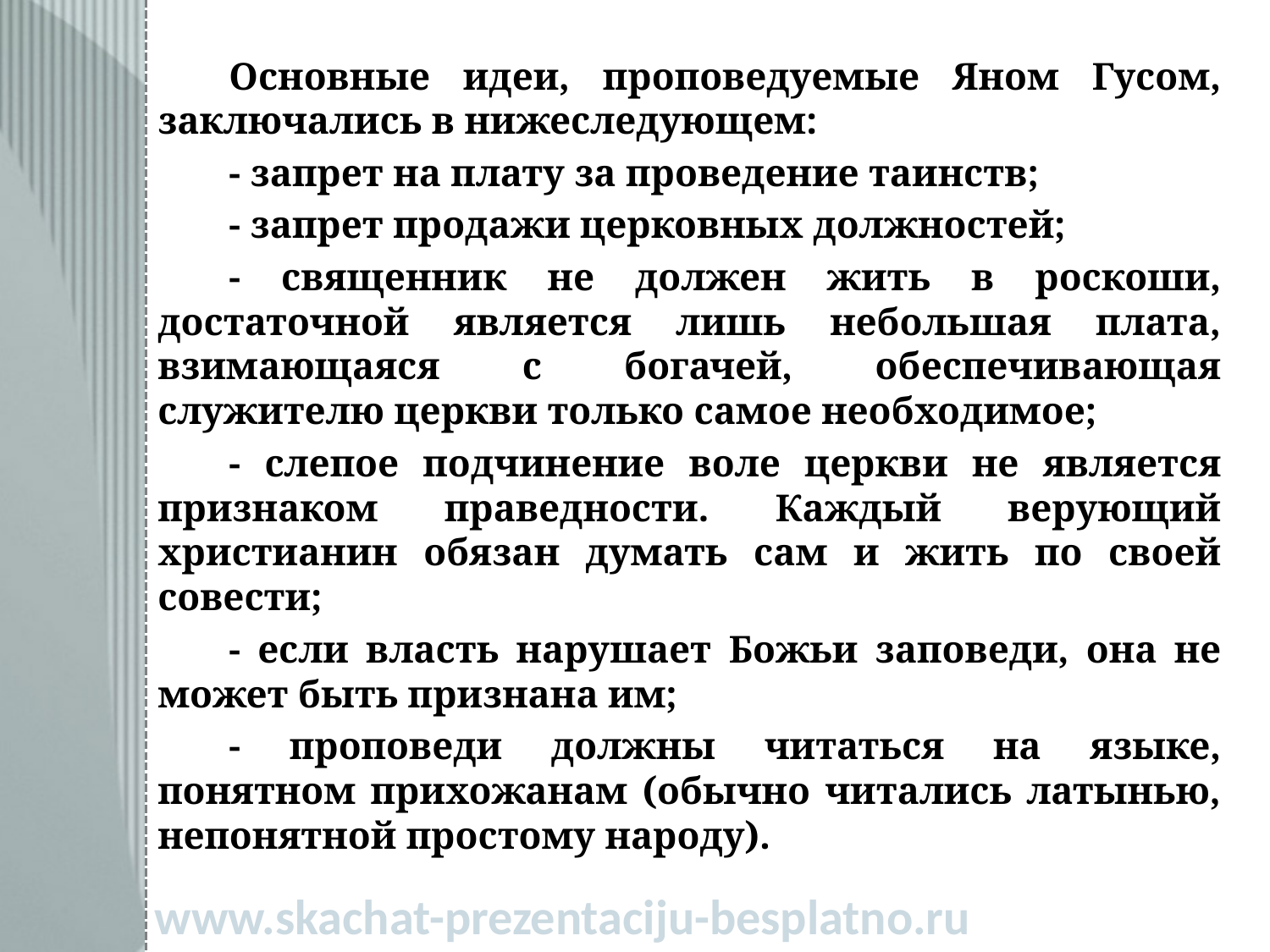

Основные идеи, проповедуемые Яном Гусом, заключались в нижеследующем:
- запрет на плату за проведение таинств;
- запрет продажи церковных должностей;
- священник не должен жить в роскоши, достаточной является лишь небольшая плата, взимающаяся с богачей, обеспечивающая служителю церкви только самое необходимое;
- слепое подчинение воле церкви не является признаком праведности. Каждый верующий христианин обязан думать сам и жить по своей совести;
- если власть нарушает Божьи заповеди, она не может быть признана им;
- проповеди должны читаться на языке, понятном прихожанам (обычно читались латынью, непонятной простому народу).
www.skachat-prezentaciju-besplatno.ru